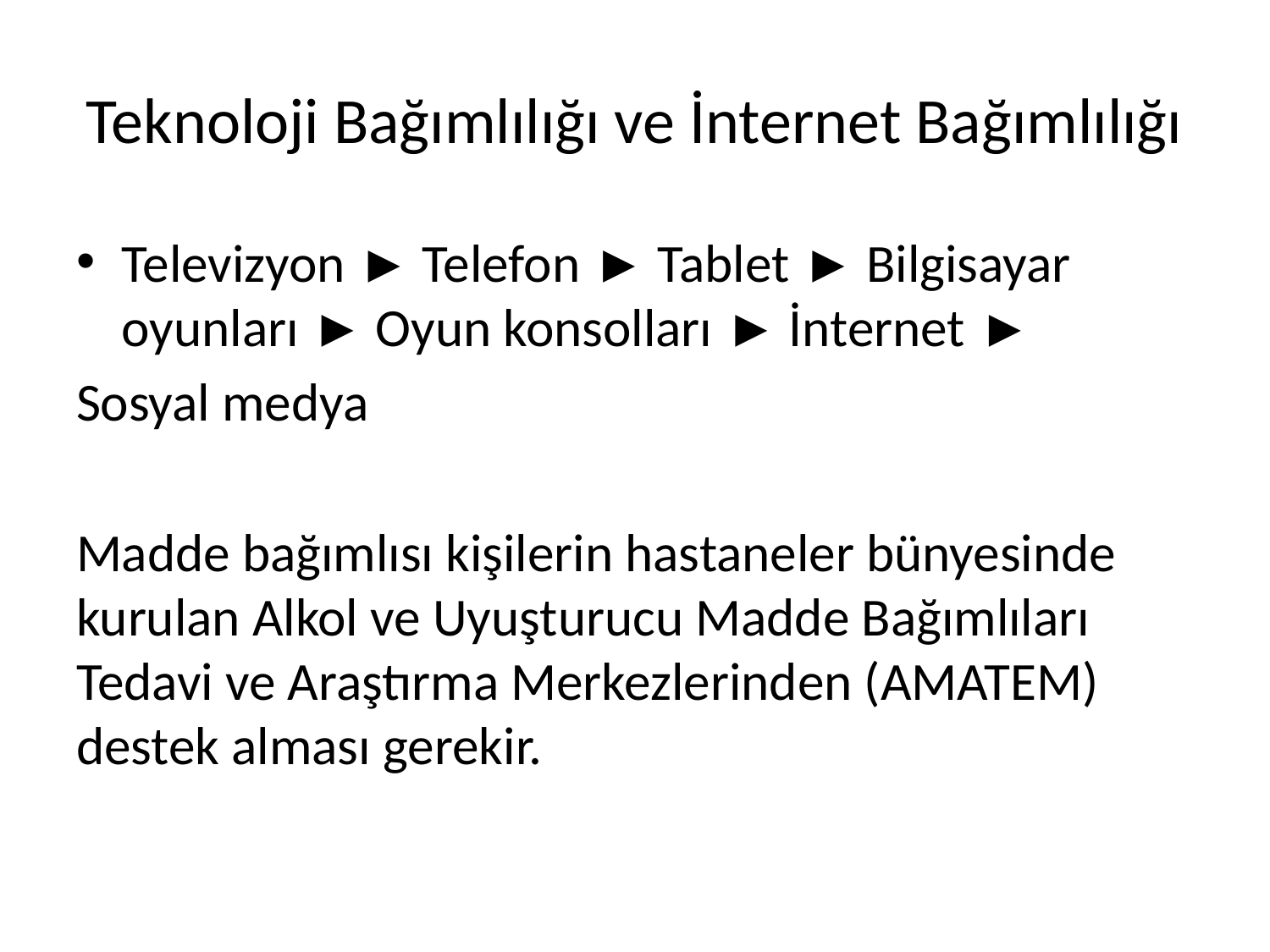

# Teknoloji Bağımlılığı ve İnternet Bağımlılığı
Televizyon ► Telefon ► Tablet ► Bilgisayar oyunları ► Oyun konsolları ► İnternet ►
Sosyal medya

Madde bağımlısı kişilerin hastaneler bünyesinde kurulan Alkol ve Uyuşturucu Madde Bağımlıları Tedavi ve Araştırma Merkezlerinden (AMATEM) destek alması gerekir.